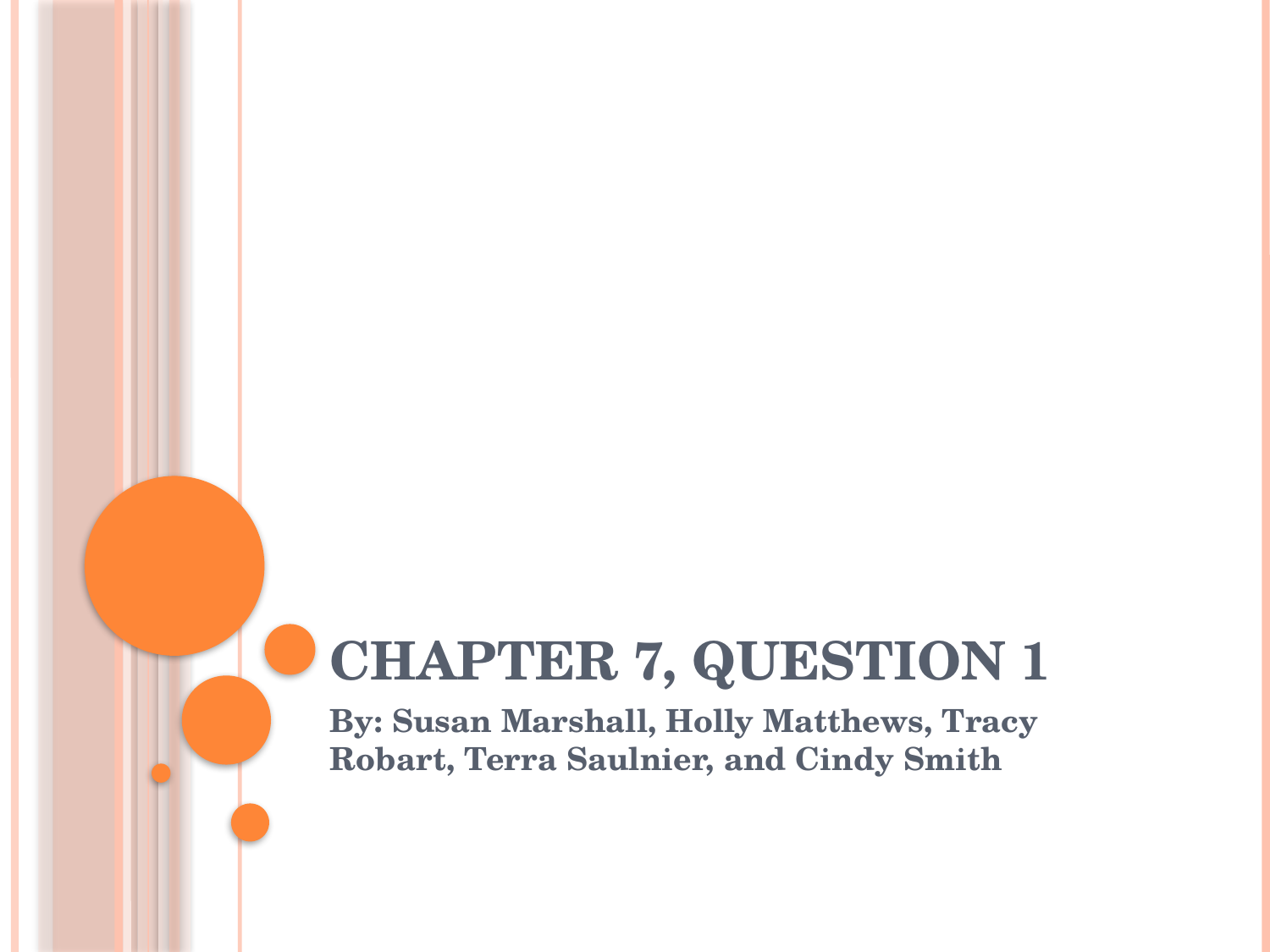

# Chapter 7, Question 1
By: Susan Marshall, Holly Matthews, Tracy Robart, Terra Saulnier, and Cindy Smith